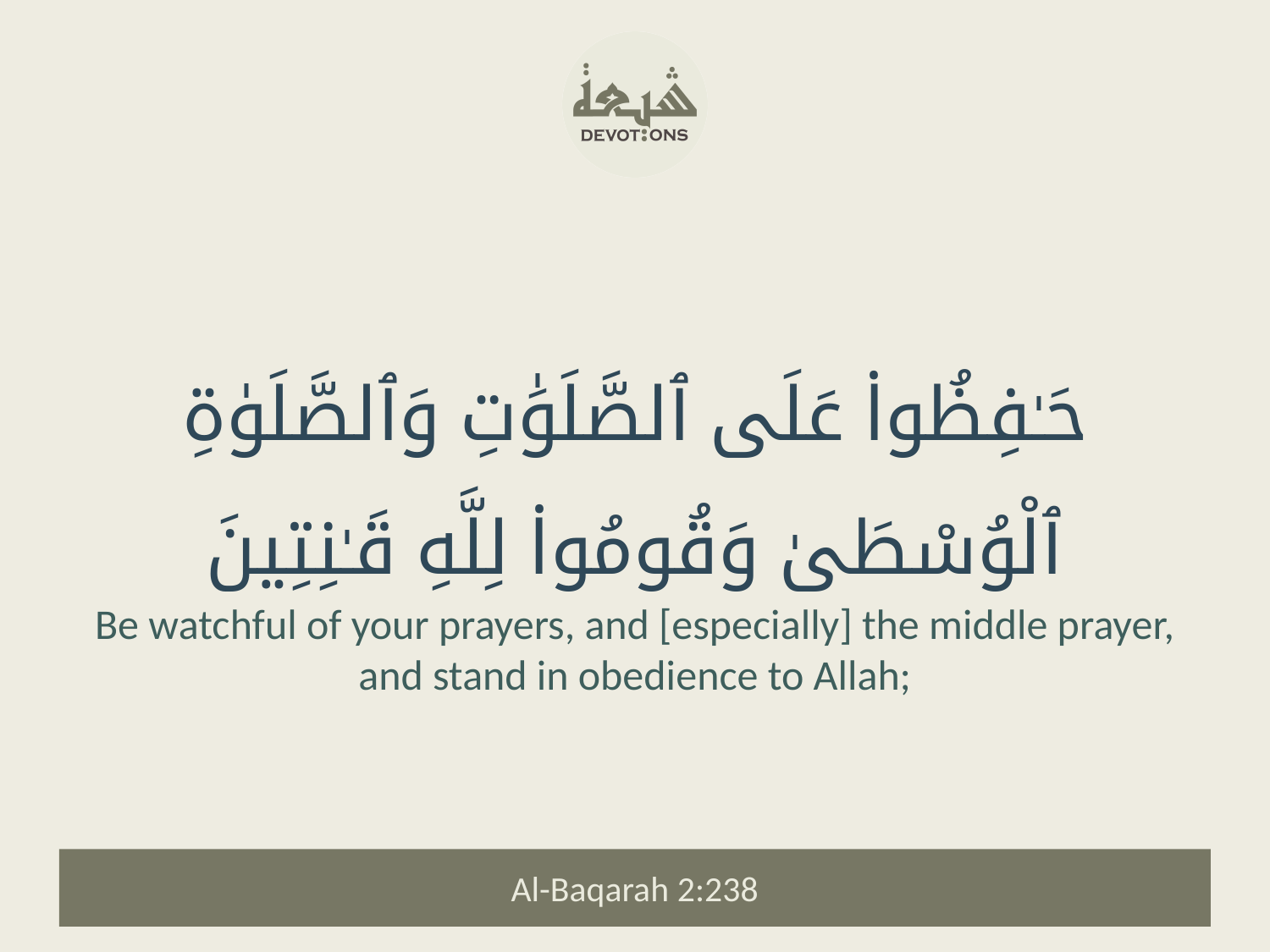

حَـٰفِظُوا۟ عَلَى ٱلصَّلَوَٰتِ وَٱلصَّلَوٰةِ ٱلْوُسْطَىٰ وَقُومُوا۟ لِلَّهِ قَـٰنِتِينَ
Be watchful of your prayers, and [especially] the middle prayer, and stand in obedience to Allah;
Al-Baqarah 2:238